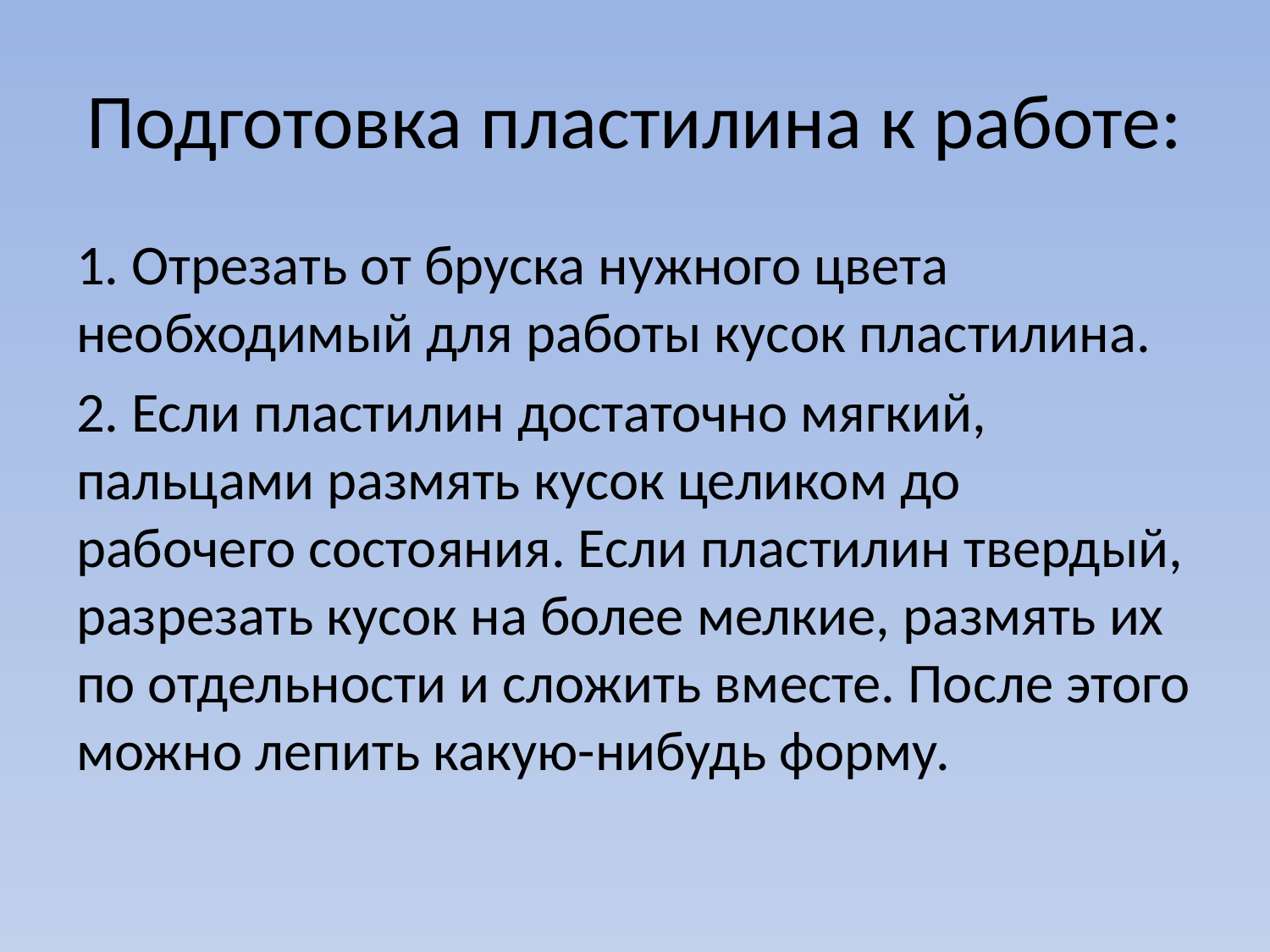

# Подготовка пластилина к работе:
1. Отрезать от бруска нужного цвета необходимый для работы кусок пластилина.
2. Если пластилин достаточно мягкий, пальцами размять кусок целиком до рабочего состояния. Если пластилин твердый, разрезать кусок на более мелкие, размять их по отдельности и сложить вместе. После этого можно лепить какую-нибудь форму.